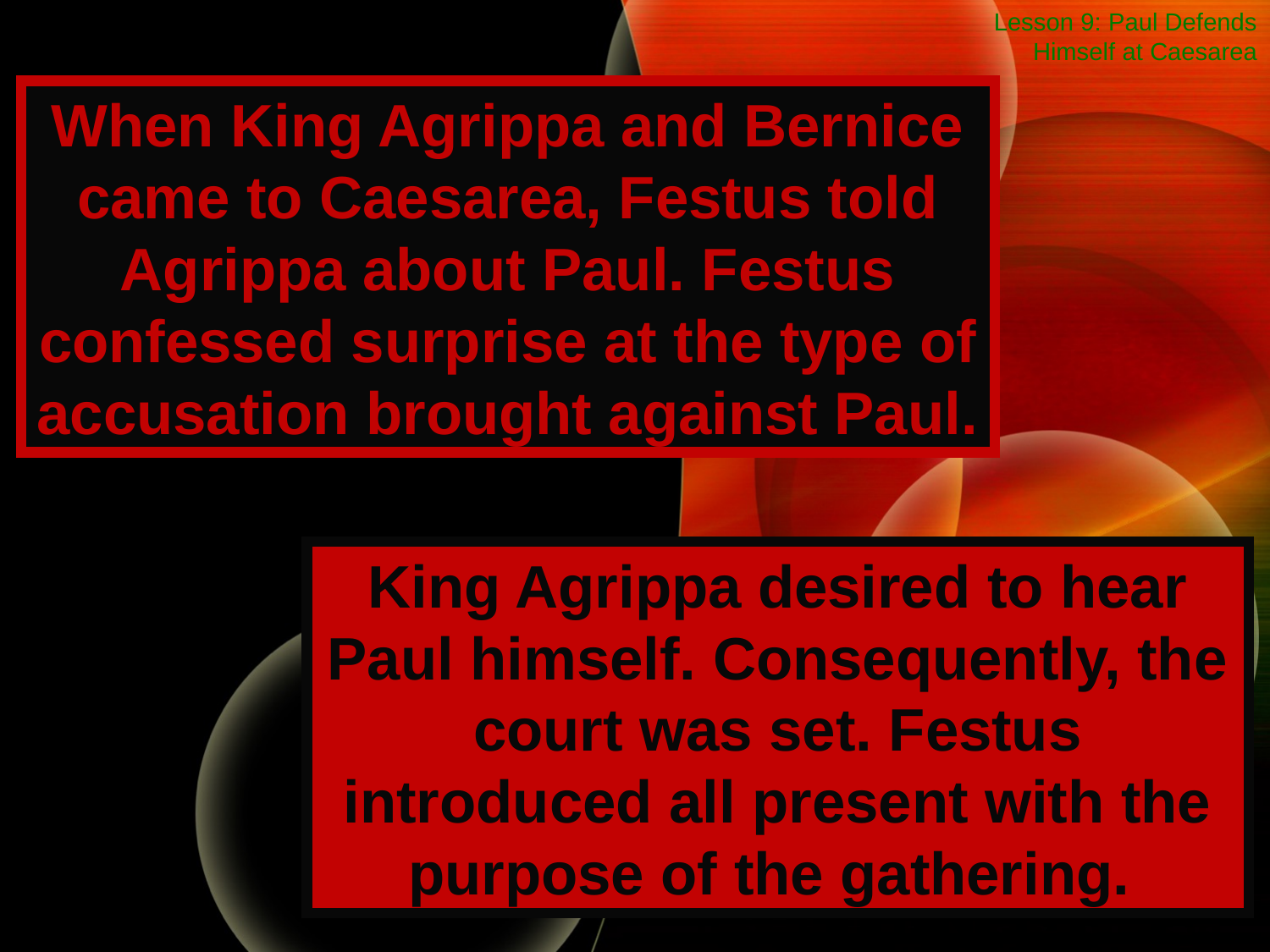

Lesson 9: Paul Defends Himself at Caesarea
When King Agrippa and Bernice came to Caesarea, Festus told Agrippa about Paul. Festus confessed surprise at the type of accusation brought against Paul.
King Agrippa desired to hear Paul himself. Consequently, the court was set. Festus introduced all present with the purpose of the gathering.